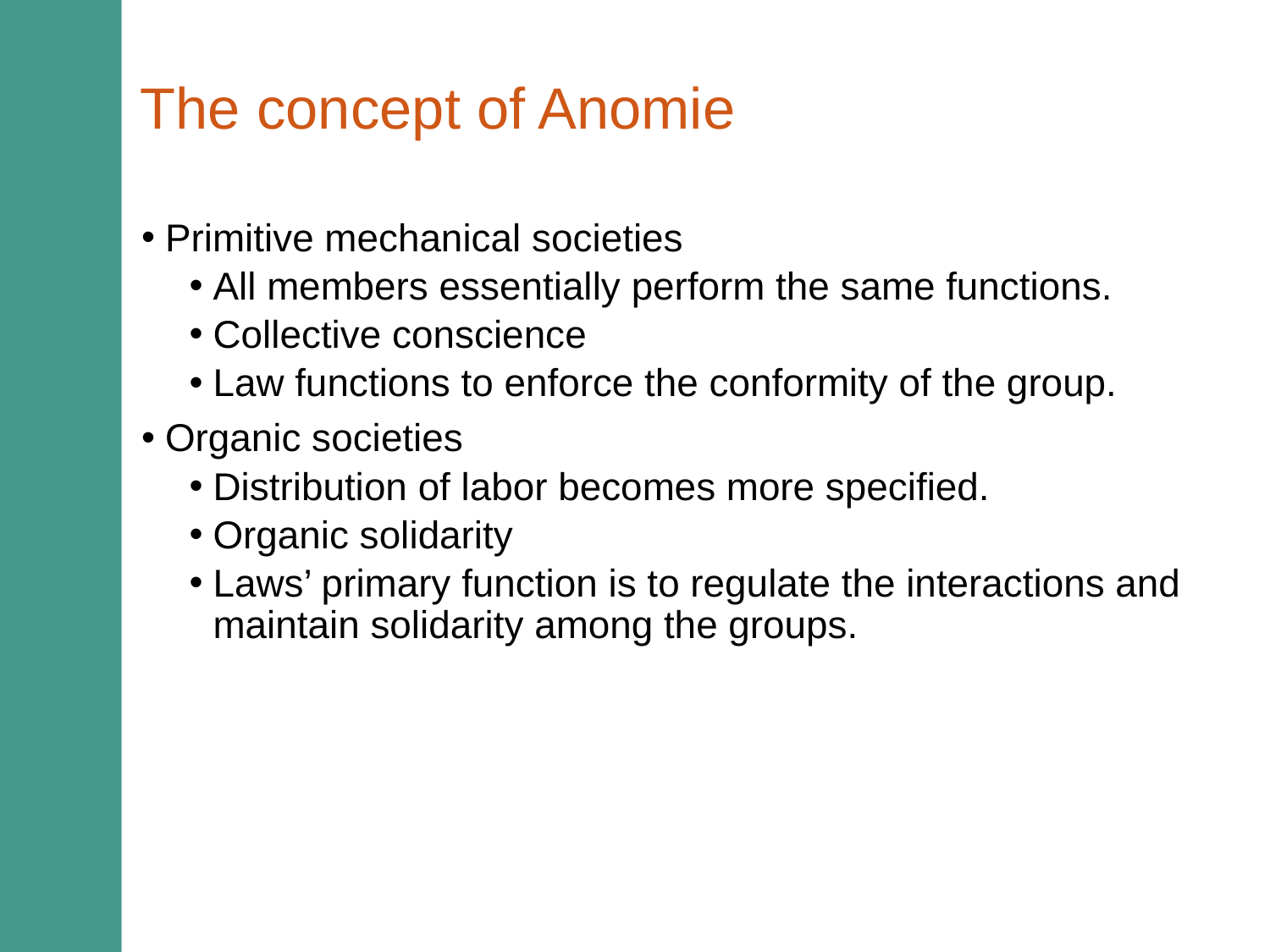

# The concept of Anomie
Primitive mechanical societies
All members essentially perform the same functions.
Collective conscience
Law functions to enforce the conformity of the group.
Organic societies
Distribution of labor becomes more specified.
Organic solidarity
Laws’ primary function is to regulate the interactions and maintain solidarity among the groups.